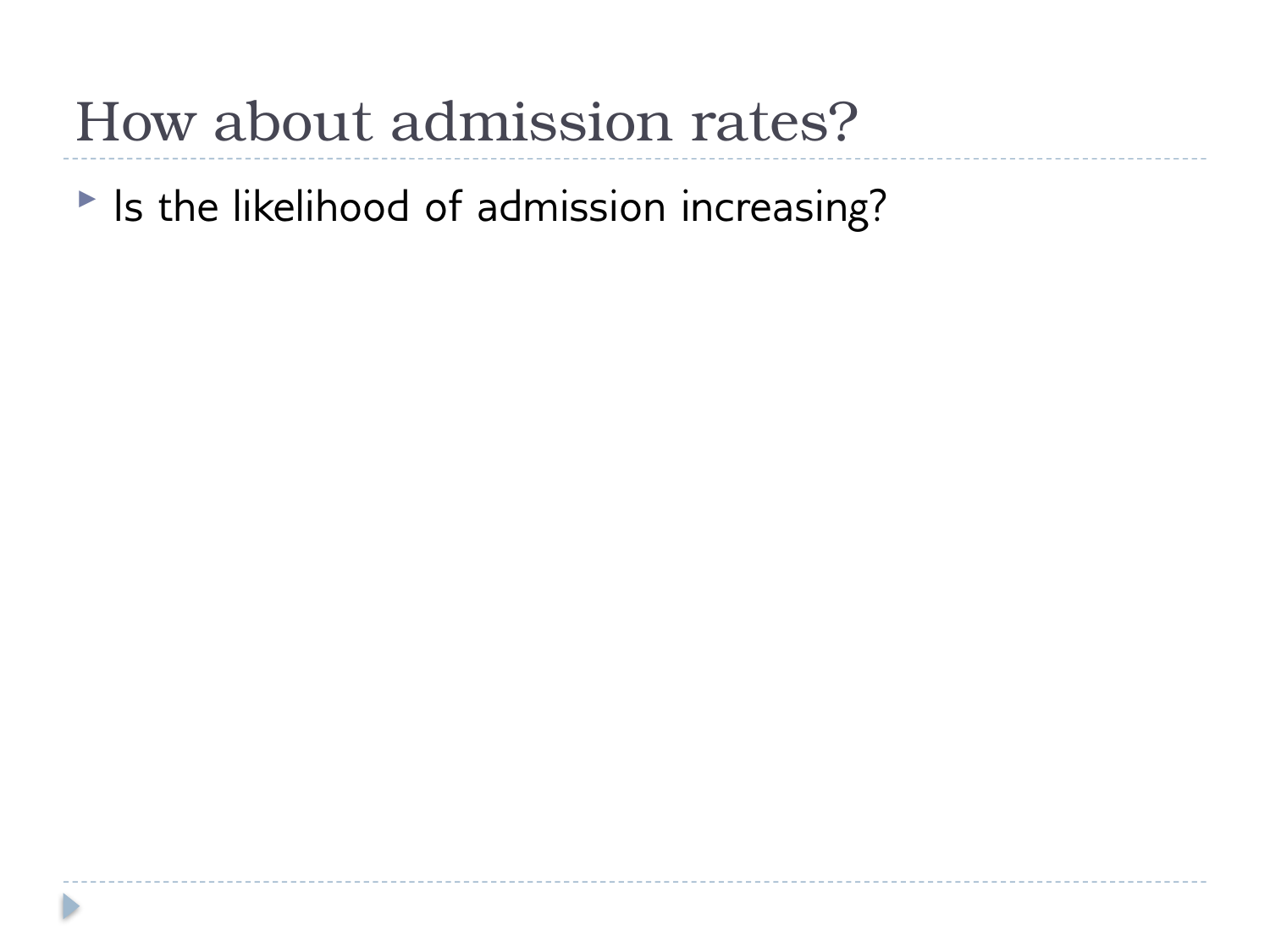

# How about admission rates?
Is the likelihood of admission increasing?